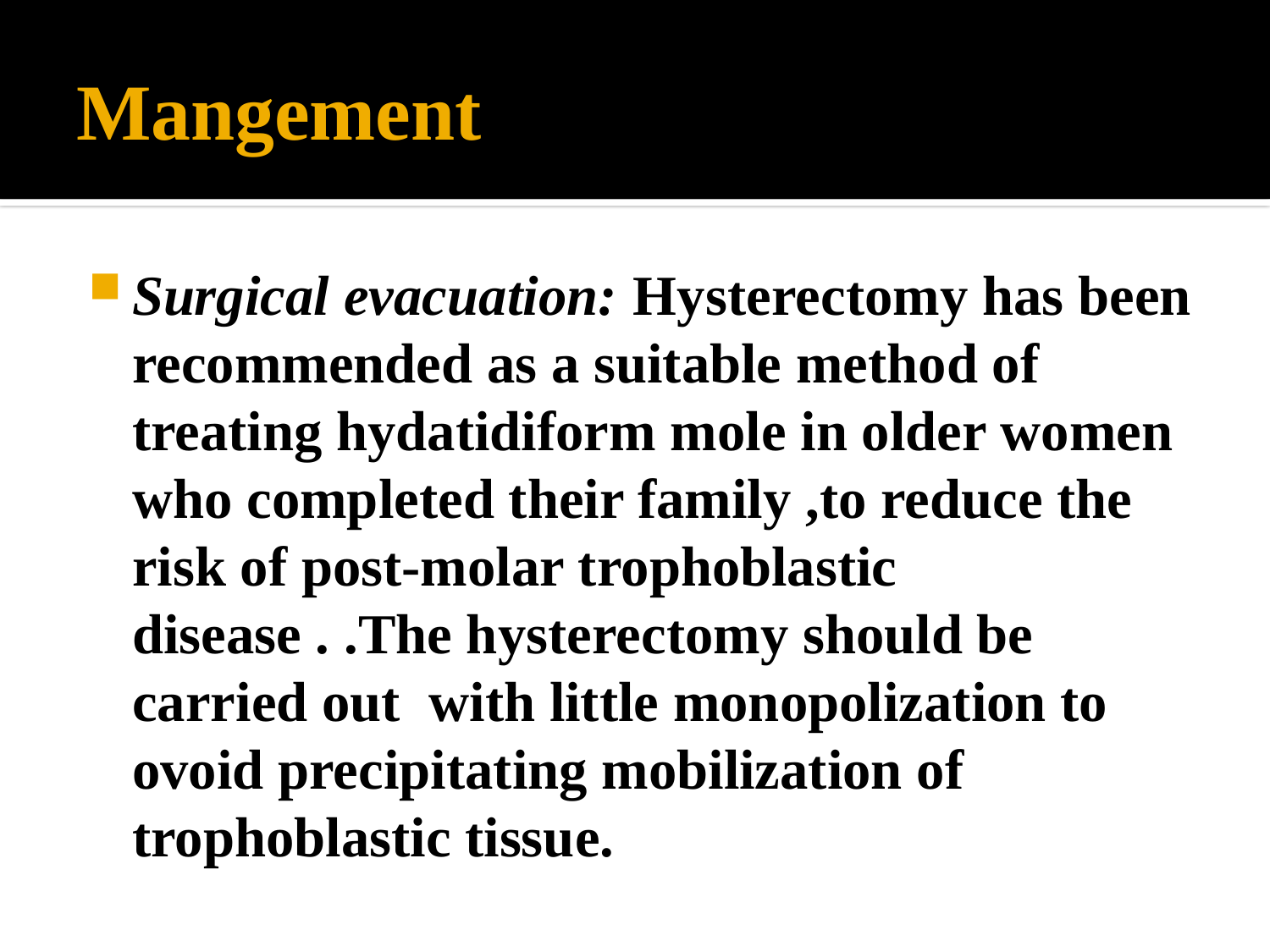

# Mangement
Surgical evacuation: Hysterectomy has been recommended as a suitable method of treating hydatidiform mole in older women who completed their family ,to reduce the risk of post-molar trophoblastic disease . .The hysterectomy should be carried out  with little monopolization to ovoid precipitating mobilization of trophoblastic tissue.